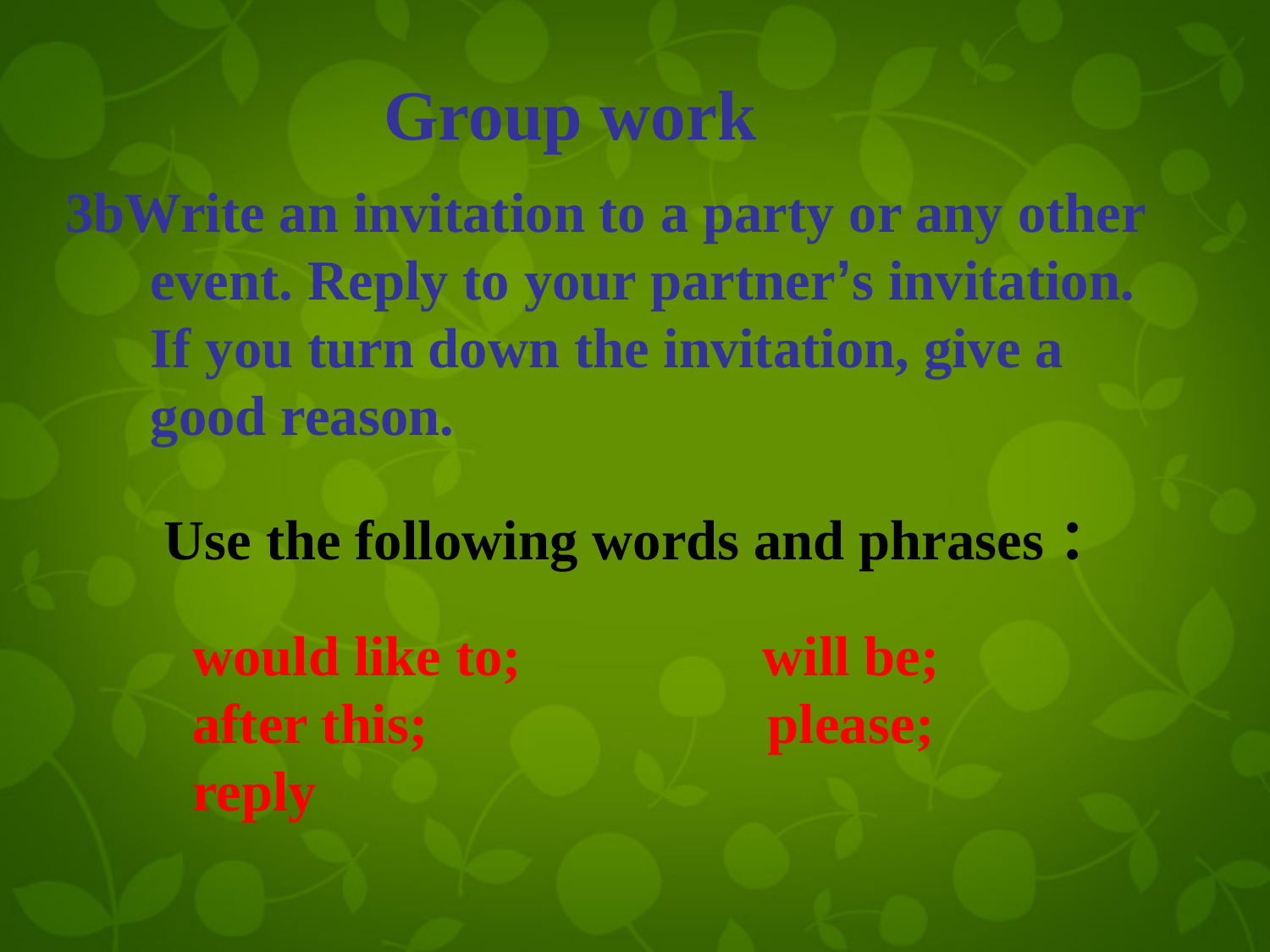

Group work

3bWrite an invitation to a party or any other
      event. Reply to your partner’s invitation.
      If you turn down the invitation, give a
      good reason.
Use the following words and phrases：
would like to;                 will be;
after this;                        please;
reply